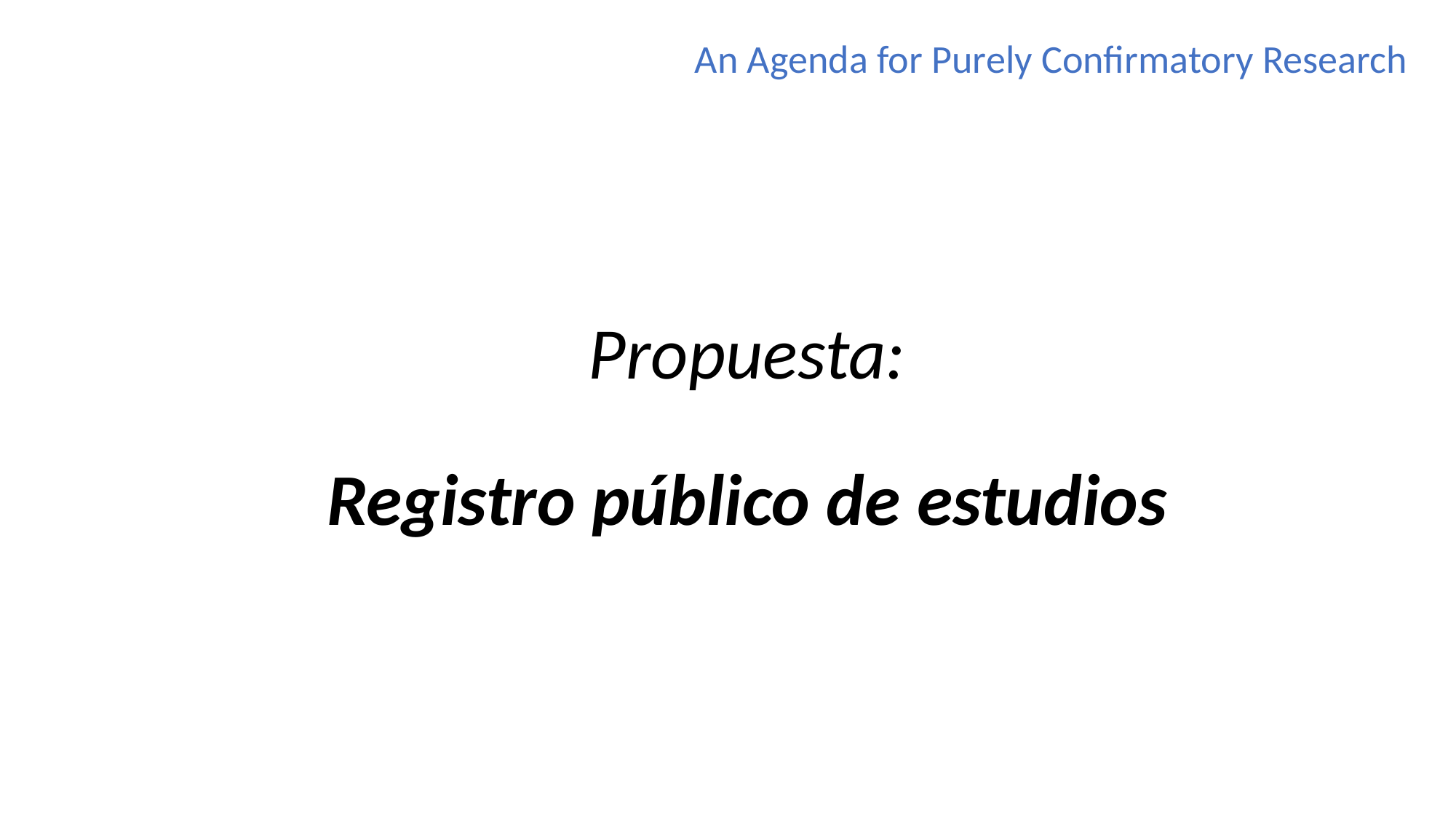

An Agenda for Purely Confirmatory Research

Propuesta:
Registro público de estudios